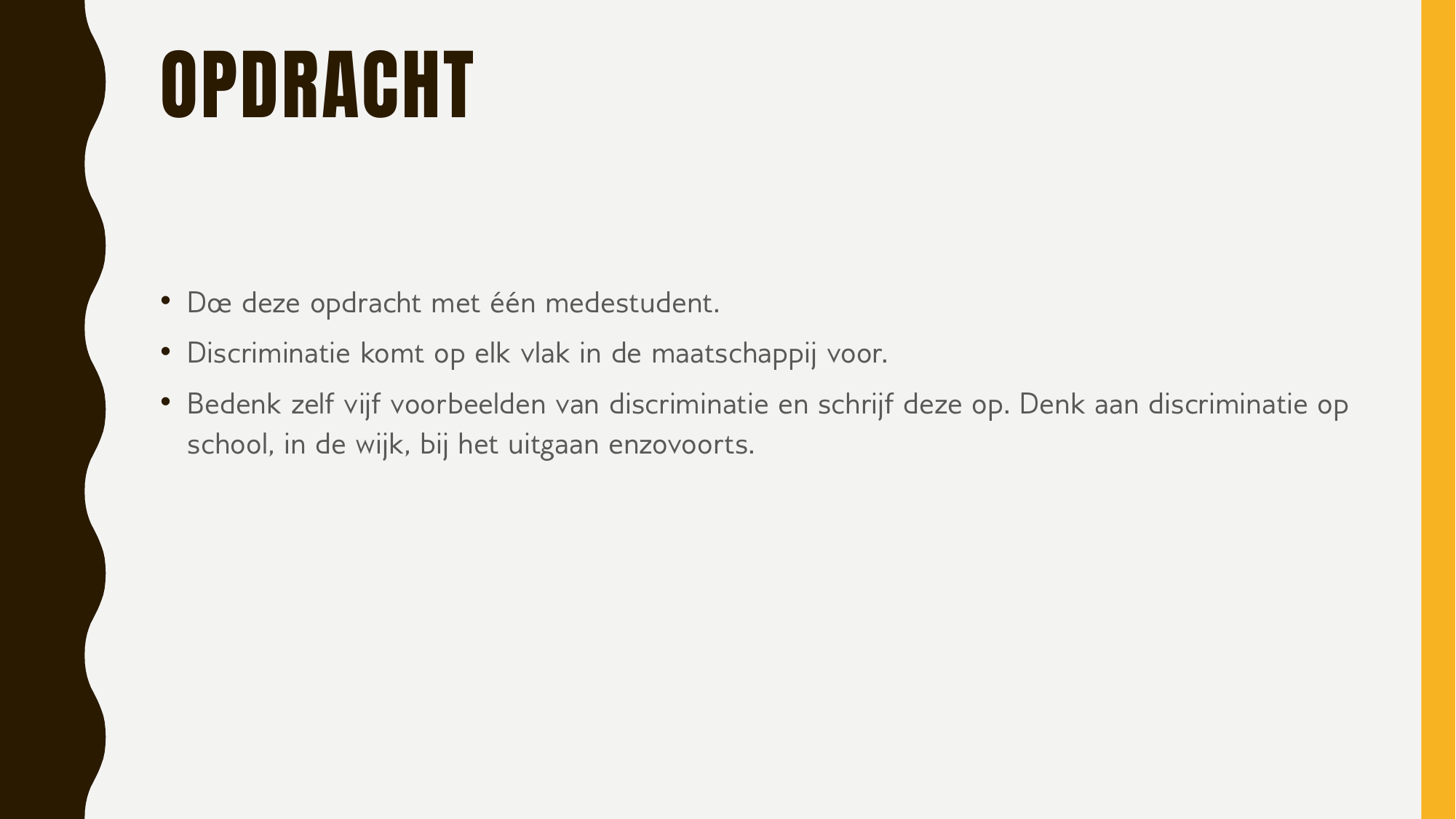

# Opdracht
Doe deze opdracht met één medestudent.
Discriminatie komt op elk vlak in de maatschappij voor.
Bedenk zelf vijf voorbeelden van discriminatie en schrijf deze op. Denk aan discriminatie op school, in de wijk, bij het uitgaan enzovoorts.